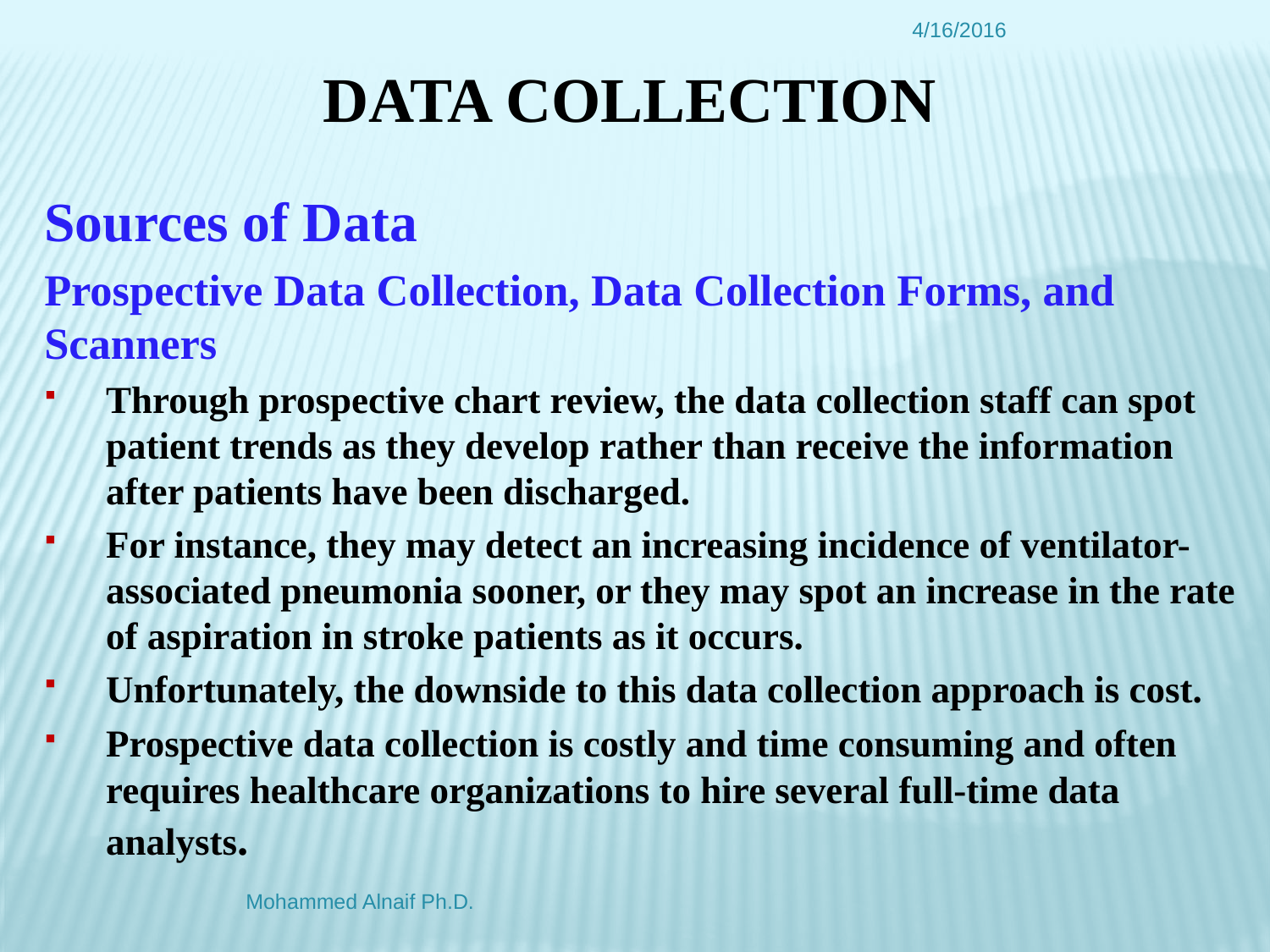

4/16/2016
# Data Collection
Sources of Data
Prospective Data Collection, Data Collection Forms, and Scanners
Through prospective chart review, the data collection staff can spot patient trends as they develop rather than receive the information after patients have been discharged.
For instance, they may detect an increasing incidence of ventilator-associated pneumonia sooner, or they may spot an increase in the rate of aspiration in stroke patients as it occurs.
Unfortunately, the downside to this data collection approach is cost.
Prospective data collection is costly and time consuming and often requires healthcare organizations to hire several full-time data analysts.
Mohammed Alnaif Ph.D.
37